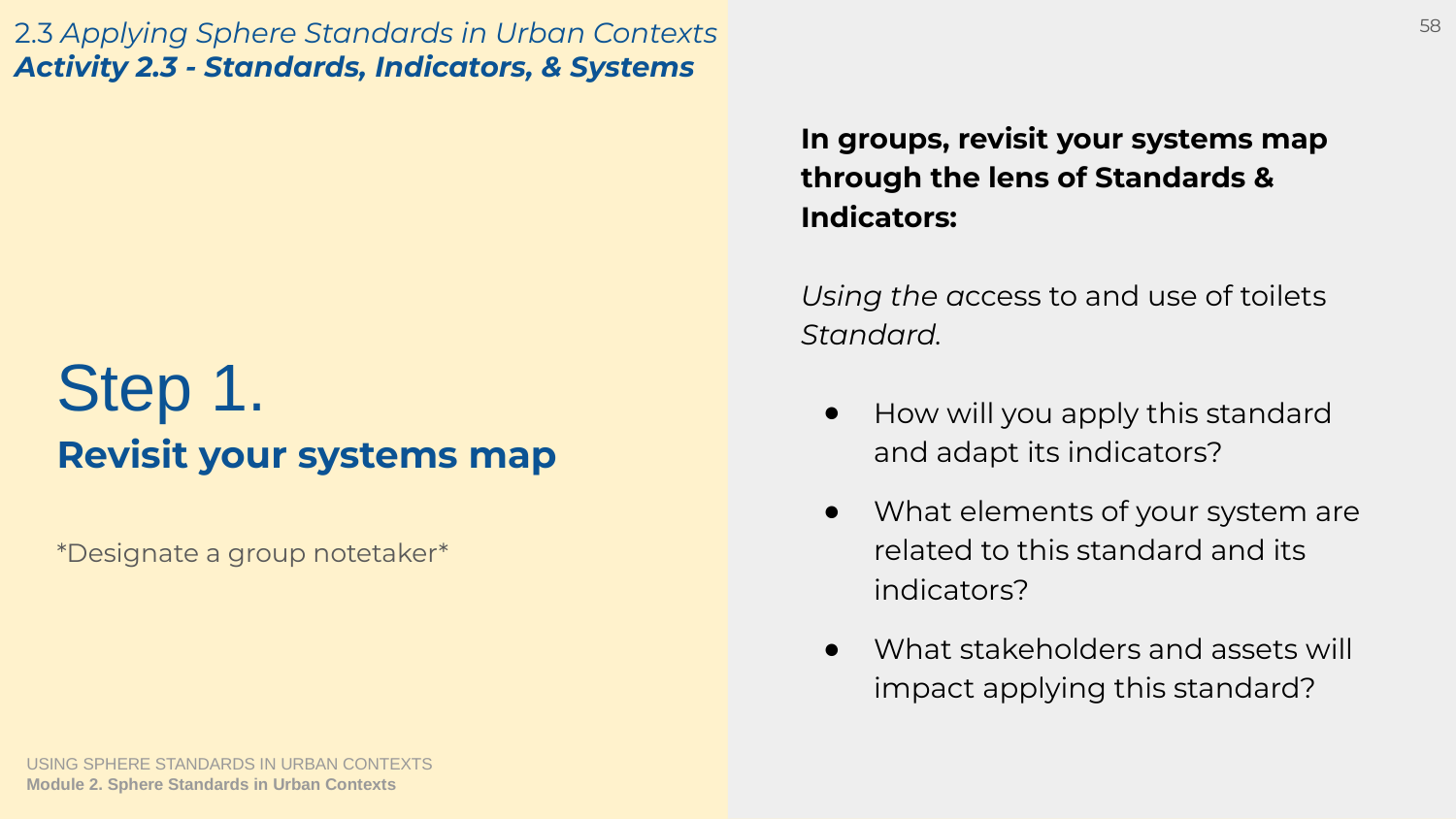

# 2.3 Applying Sphere Standards in Urban Contexts Activity 2.3 - Standards, Indicators, & Systems
58
In groups, revisit your systems map through the lens of Standards & Indicators:

Using the access to and use of toilets
Standard.

How will you apply this standard and adapt its indicators?
What elements of your system are related to this standard and its indicators?
What stakeholders and assets will impact applying this standard?
Step 1.
Revisit your systems map

*Designate a group notetaker*
USING SPHERE STANDARDS IN URBAN CONTEXTS
Module 2. Sphere Standards in Urban Contexts